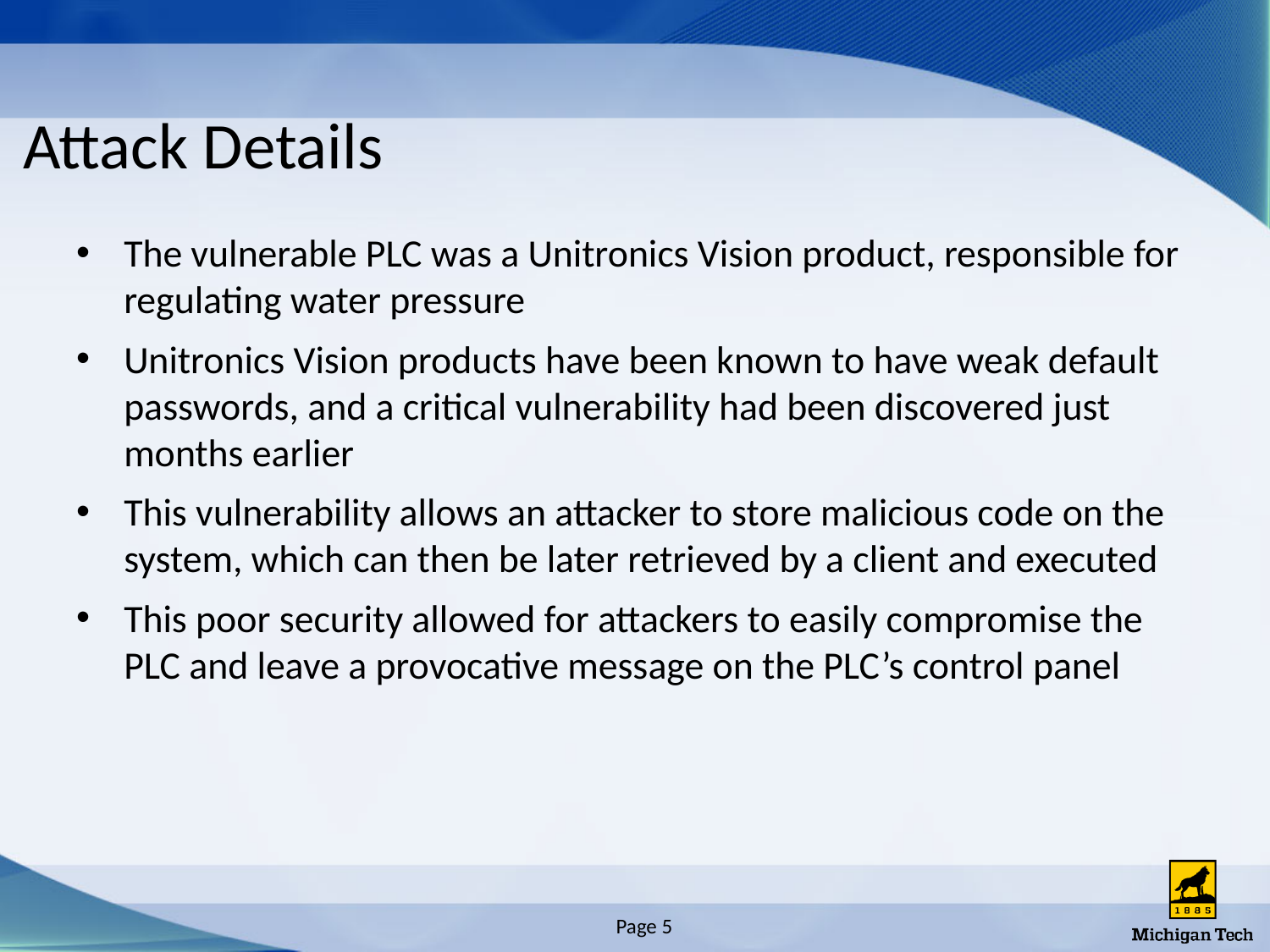

# Attack Details
The vulnerable PLC was a Unitronics Vision product, responsible for regulating water pressure
Unitronics Vision products have been known to have weak default passwords, and a critical vulnerability had been discovered just months earlier
This vulnerability allows an attacker to store malicious code on the system, which can then be later retrieved by a client and executed
This poor security allowed for attackers to easily compromise the PLC and leave a provocative message on the PLC’s control panel